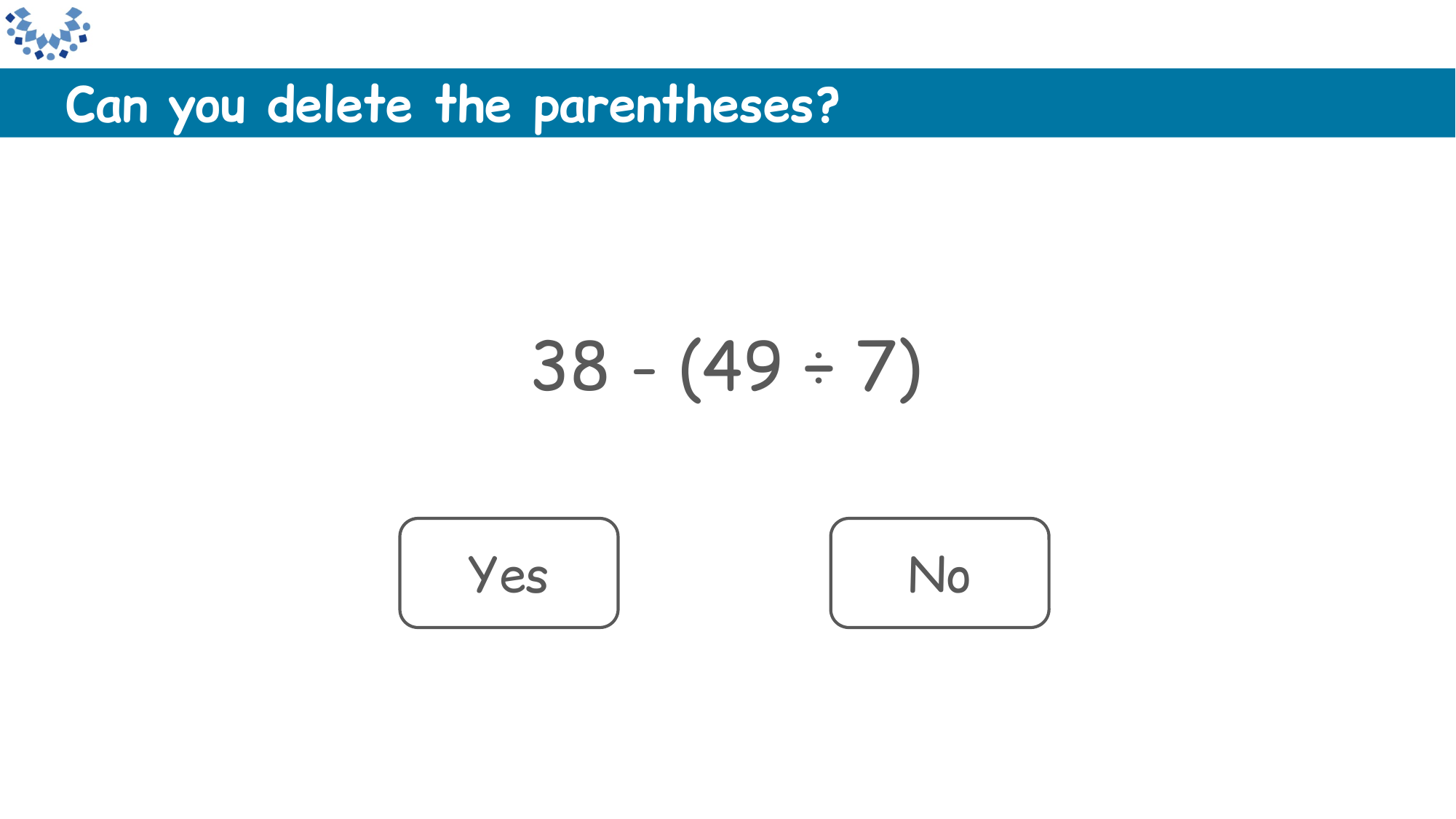

Can you delete the parentheses?
38 - (49 ÷ 7)
Yes
No